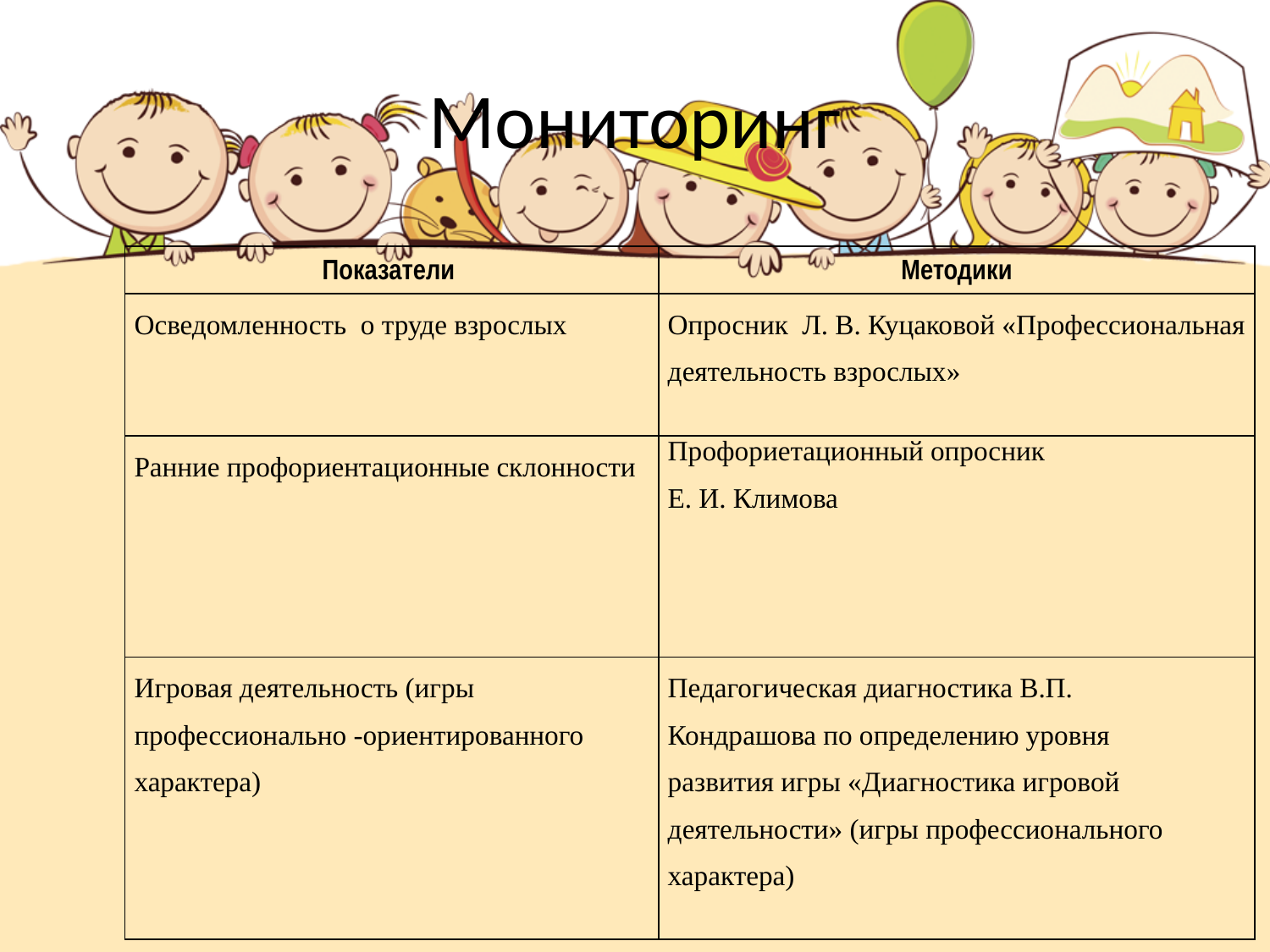

# Мониторинг
| Показатели | Методики |
| --- | --- |
| Осведомленность о труде взрослых | Опросник Л. В. Куцаковой «Профессиональная деятельность взрослых» |
| Ранние профориентационные склонности | Профориетационный опросник Е. И. Климова |
| Игровая деятельность (игры профессионально -ориентированного характера) | Педагогическая диагностика В.П. Кондрашова по определению уровня развития игры «Диагностика игровой деятельности» (игры профессионального характера) |